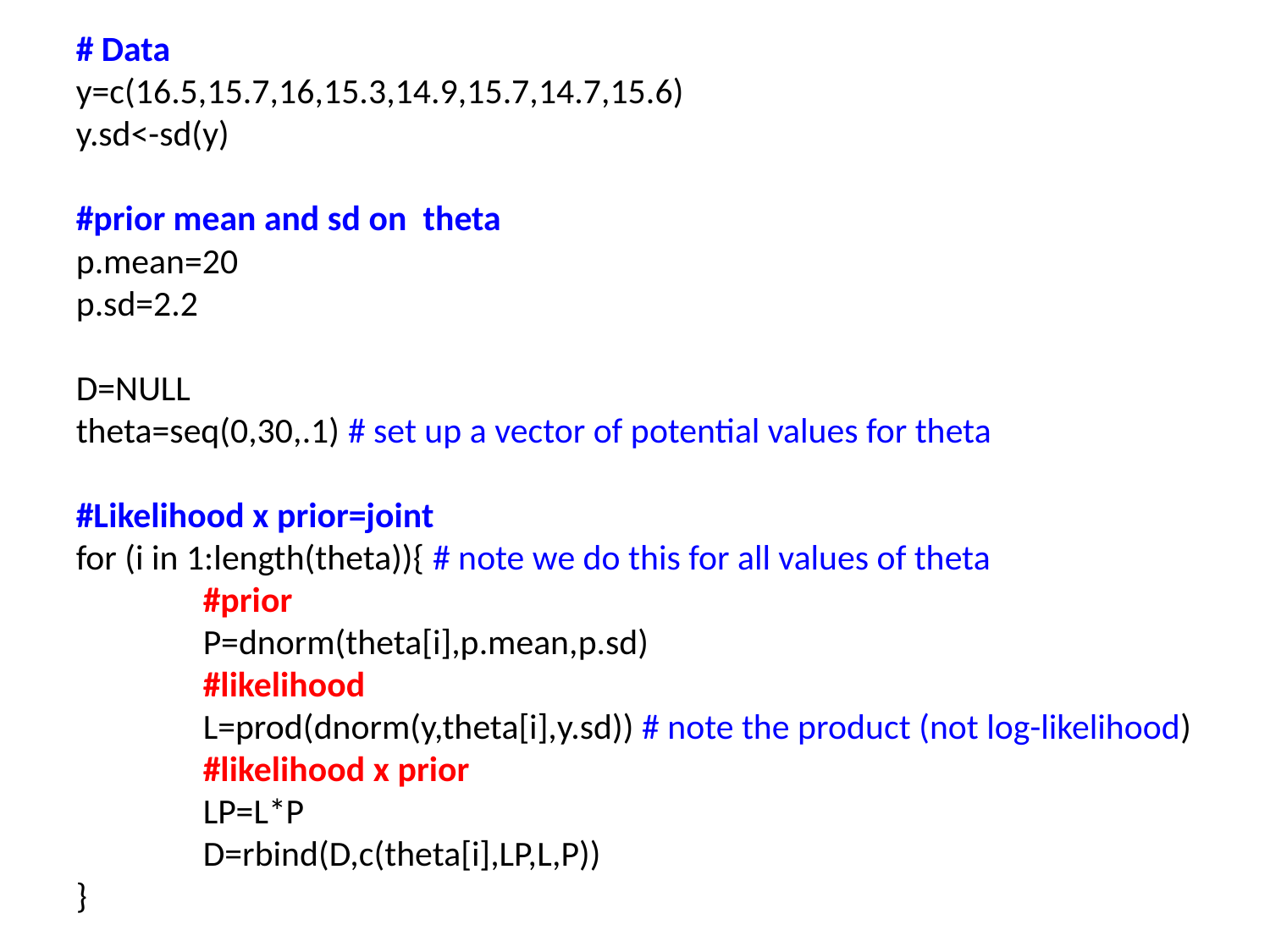

# Data
y=c(16.5,15.7,16,15.3,14.9,15.7,14.7,15.6)
y.sd<-sd(y)

#prior mean and sd on  theta
p.mean=20
p.sd=2.2

D=NULL
theta=seq(0,30,.1) # set up a vector of potential values for theta

#Likelihood x prior=joint
for (i in 1:length(theta)){ # note we do this for all values of theta
	#prior
	P=dnorm(theta[i],p.mean,p.sd)
	#likelihood
	L=prod(dnorm(y,theta[i],y.sd)) # note the product (not log-likelihood)
	#likelihood x prior
	LP=L*P
	D=rbind(D,c(theta[i],LP,L,P))
}